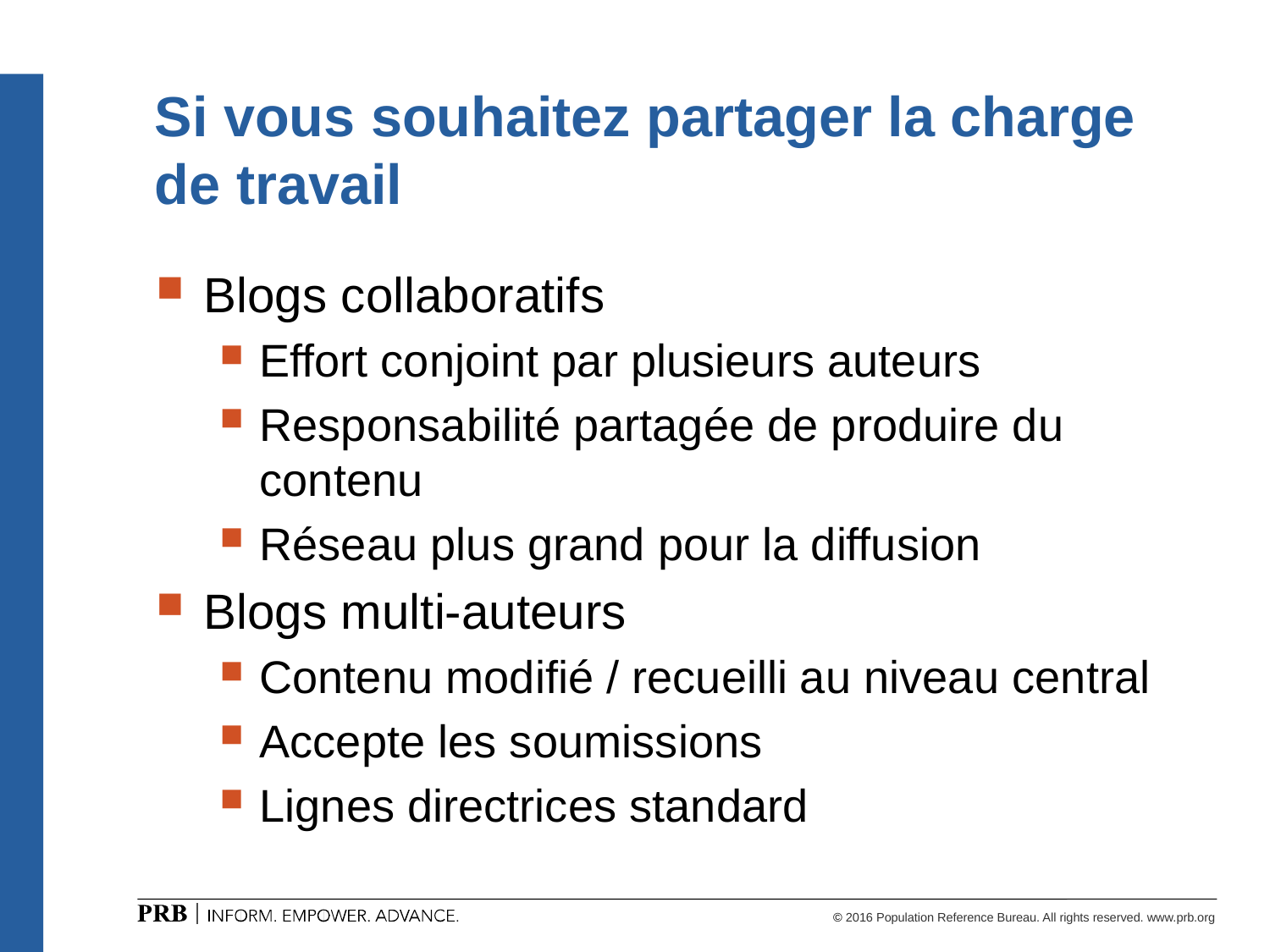

# Si vous souhaitez partager la charge de travail
Blogs collaboratifs
Effort conjoint par plusieurs auteurs
Responsabilité partagée de produire du contenu
Réseau plus grand pour la diffusion
Blogs multi-auteurs
Contenu modifié / recueilli au niveau central
Accepte les soumissions
Lignes directrices standard